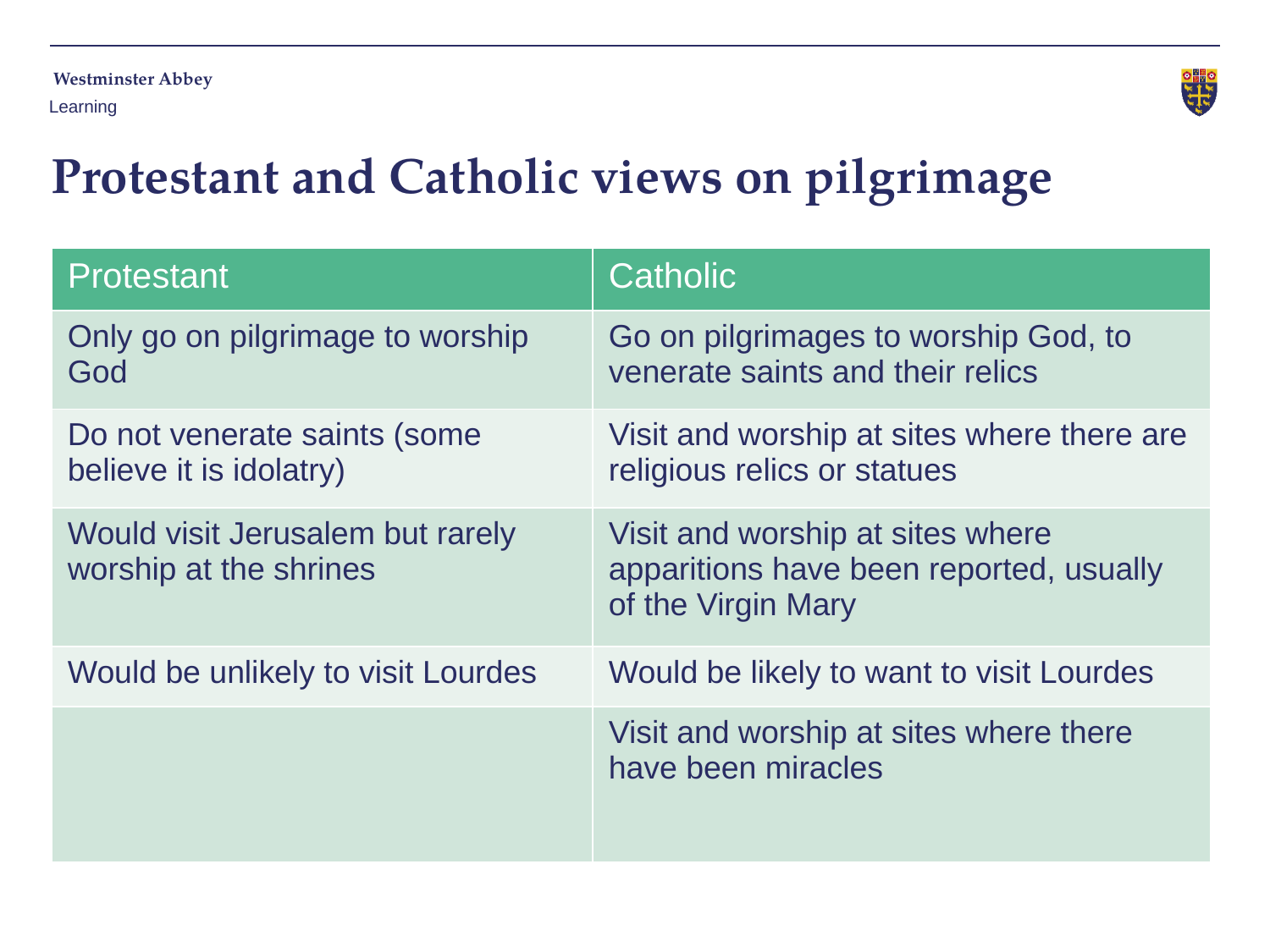

Learning
# Protestant and Catholic views on pilgrimage
| Protestant | Catholic |
| --- | --- |
| Only go on pilgrimage to worship God | Go on pilgrimages to worship God, to venerate saints and their relics |
| Do not venerate saints (some believe it is idolatry) | Visit and worship at sites where there are religious relics or statues |
| Would visit Jerusalem but rarely worship at the shrines | Visit and worship at sites where apparitions have been reported, usually of the Virgin Mary |
| Would be unlikely to visit Lourdes | Would be likely to want to visit Lourdes |
|  | Visit and worship at sites where there have been miracles |